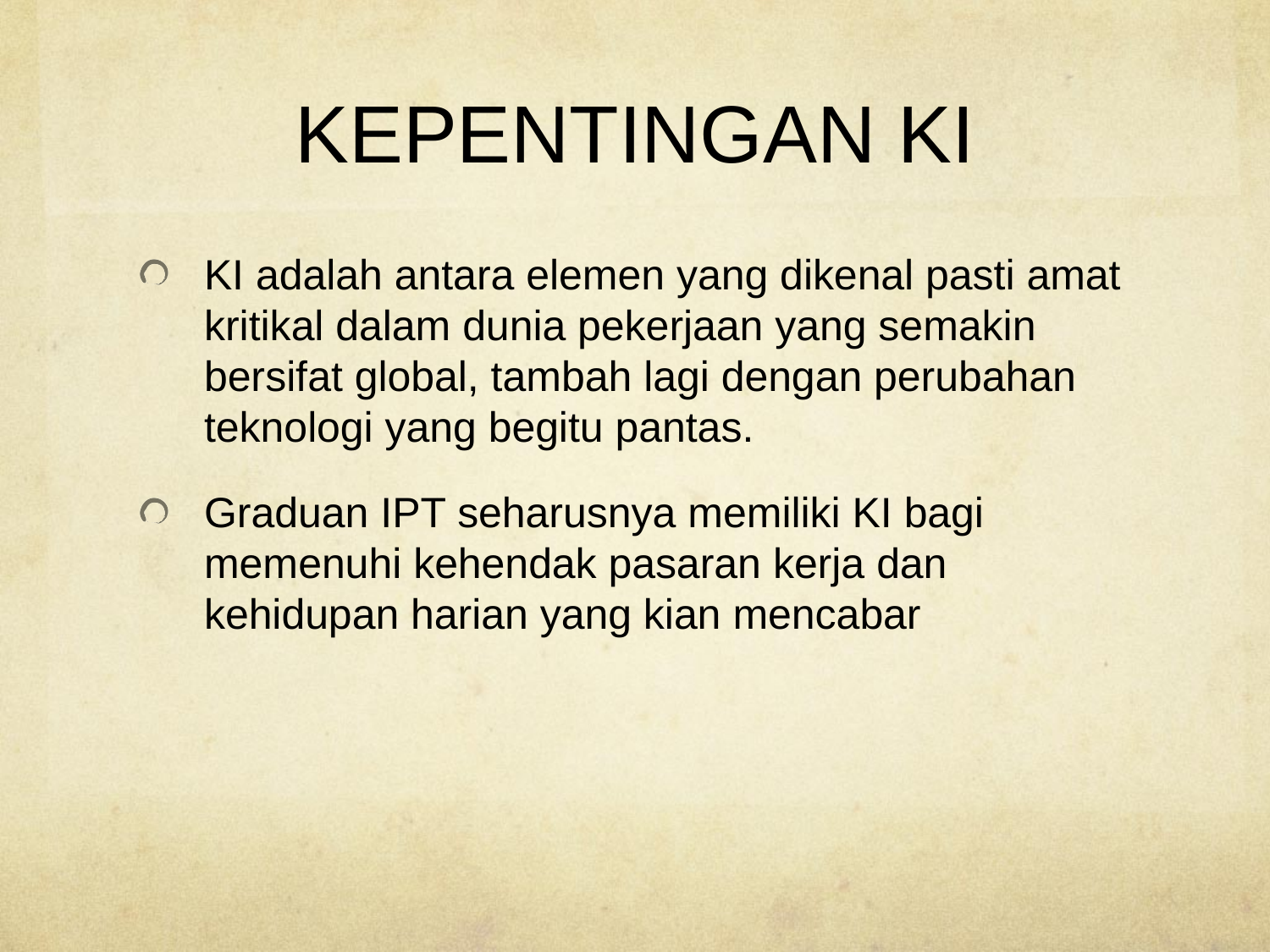

# KEPENTINGAN KI
KI adalah antara elemen yang dikenal pasti amat kritikal dalam dunia pekerjaan yang semakin bersifat global, tambah lagi dengan perubahan teknologi yang begitu pantas.
Graduan IPT seharusnya memiliki KI bagi memenuhi kehendak pasaran kerja dan kehidupan harian yang kian mencabar